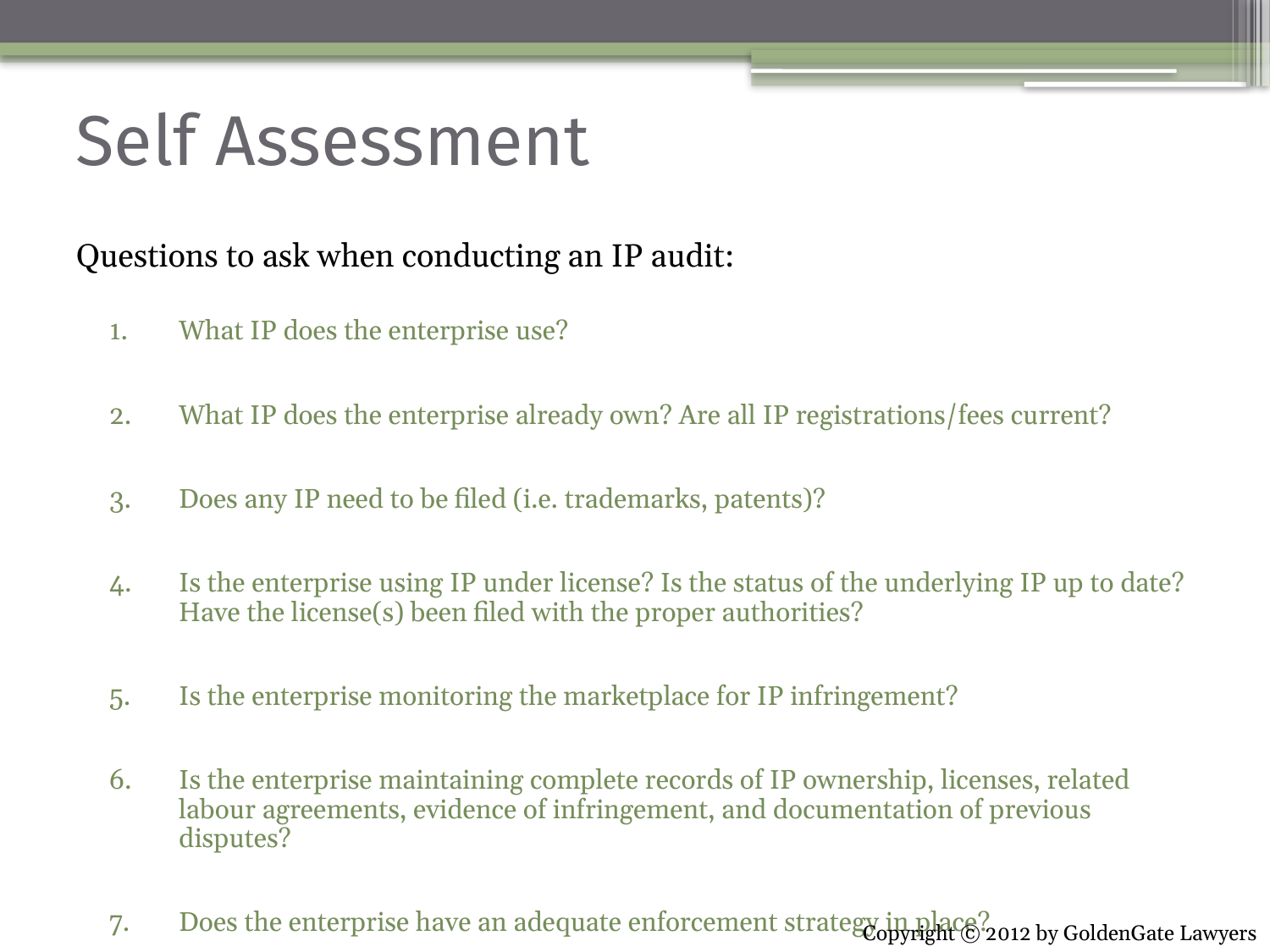

Self Assessment
Questions to ask when conducting an IP audit:

What IP does the enterprise use?

What IP does the enterprise already own? Are all IP registrations/fees current?

Does any IP need to be filed (i.e. trademarks, patents)?

Is the enterprise using IP under license? Is the status of the underlying IP up to date? Have the license(s) been filed with the proper authorities?

Is the enterprise monitoring the marketplace for IP infringement?

Is the enterprise maintaining complete records of IP ownership, licenses, related labour agreements, evidence of infringement, and documentation of previous disputes?

Does the enterprise have an adequate enforcement strategy in place?
Copyright © 2012 by GoldenGate Lawyers